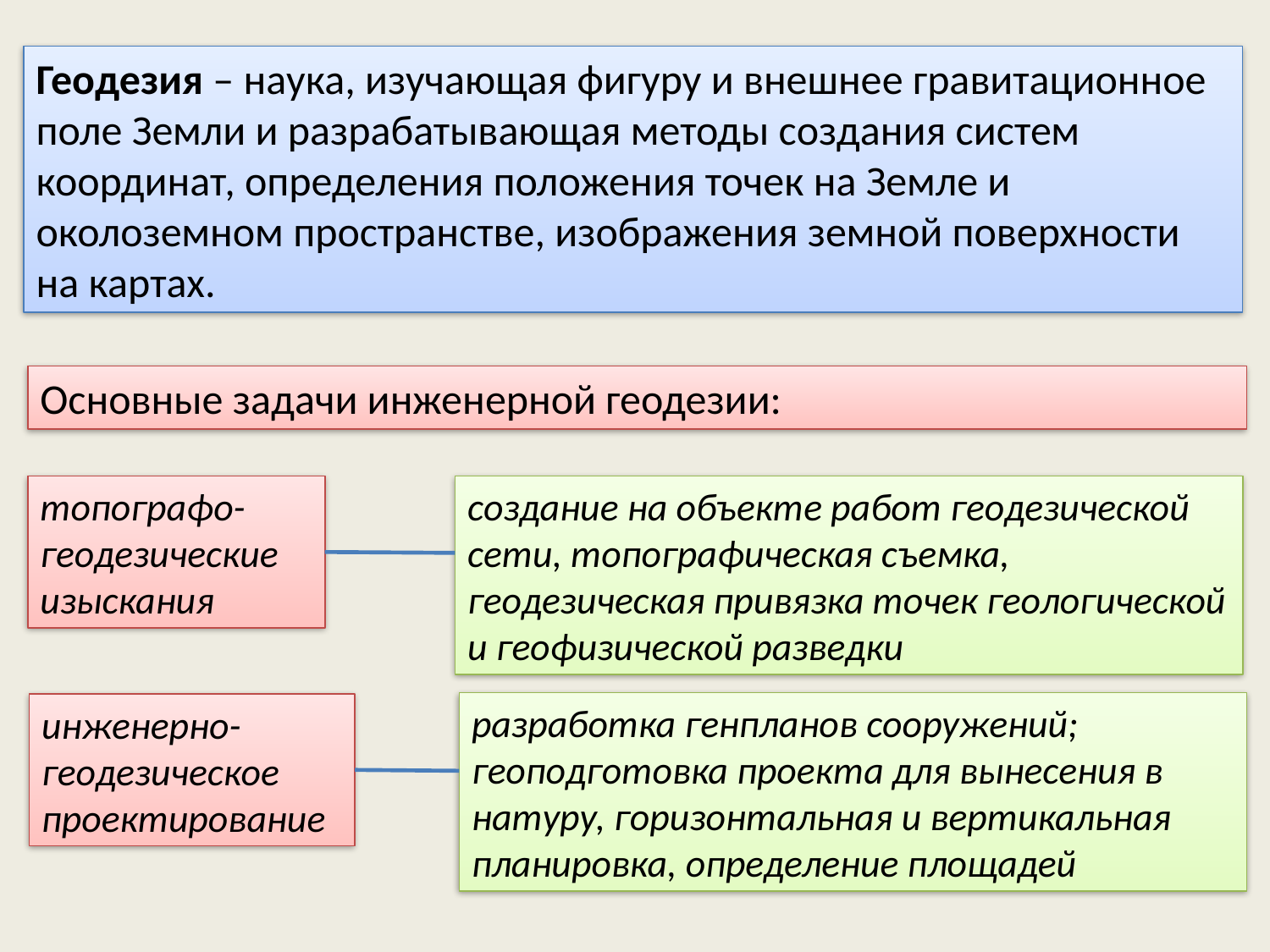

Геодезия – наука, изучающая фигуру и внешнее гравитационное поле Земли и разрабатывающая методы создания систем координат, определения положения точек на Земле и околоземном пространстве, изображения земной поверхности на картах.
Основные задачи инженерной геодезии:
топографо-геодезические изыскания
создание на объекте работ геодезической сети, топографическая съемка, геодезическая привязка точек геологической и геофизической разведки
разработка генпланов сооружений; геоподготовка проекта для вынесения в натуру, горизонтальная и вертикальная планировка, определение площадей
инженерно-геодезическое проектирование